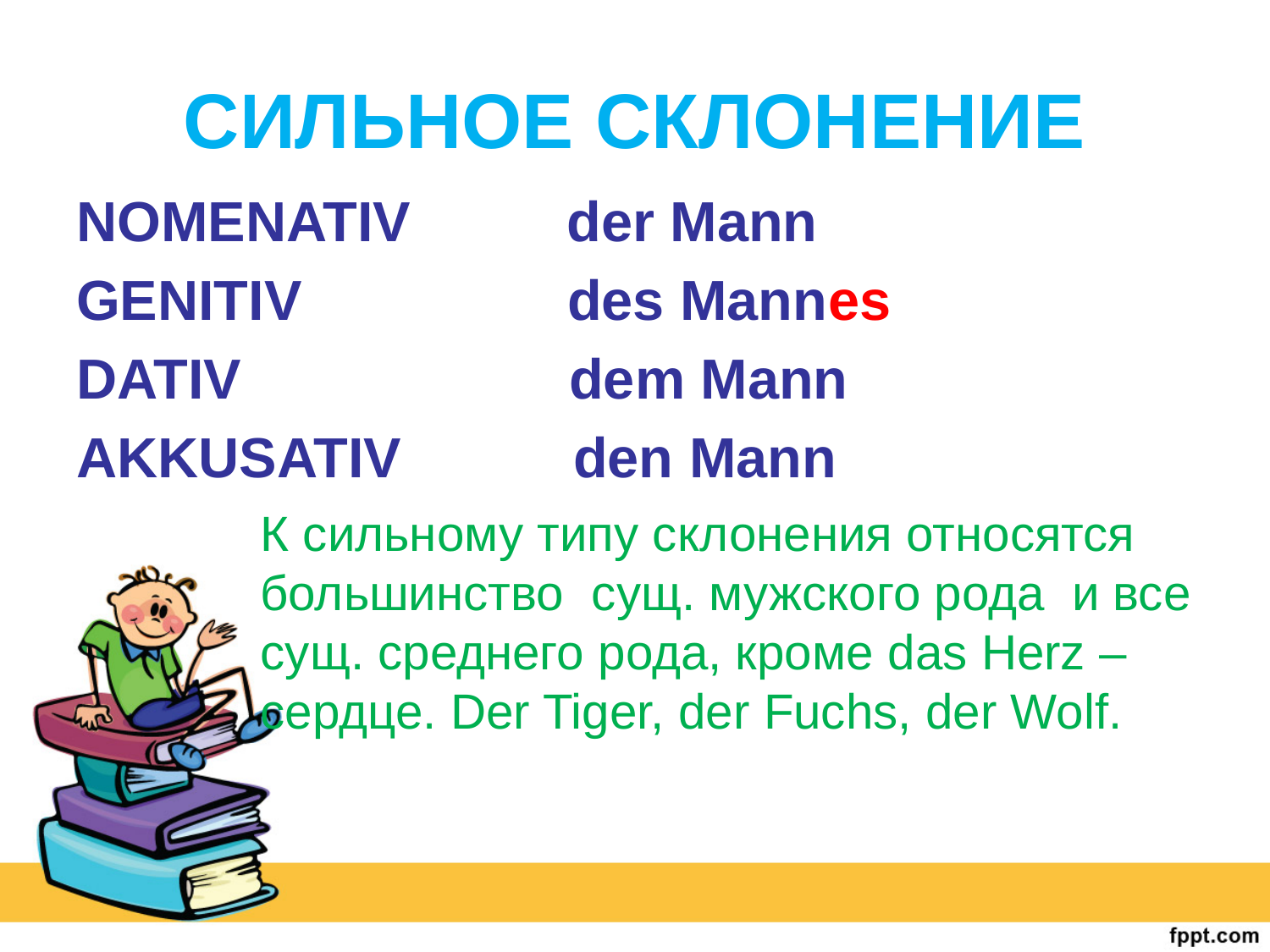

# СИЛЬНОЕ СКЛОНЕНИЕ
NOMENATIV          der Mann
GENITIV                 des Mannes
DATIV                     dem Mann
AKKUSATIV           den Mann
К сильному типу склонения относятся  большинство  сущ. мужского рода  и все сущ. среднего рода, кроме das Herz – сердце. Der Tiger, der Fuchs, der Wolf.